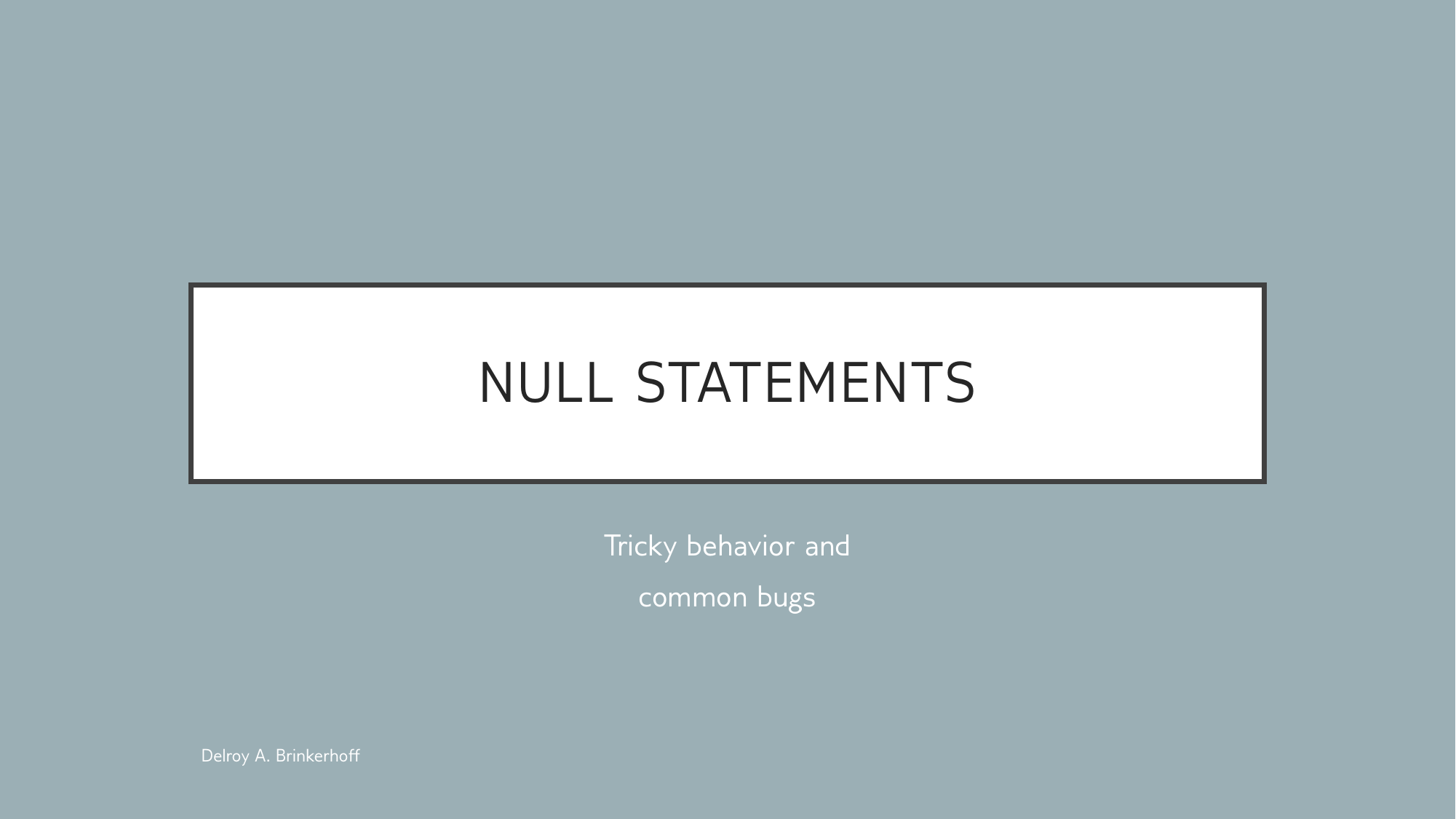

# Null Statements
Tricky behavior and
common bugs
Delroy A. Brinkerhoff